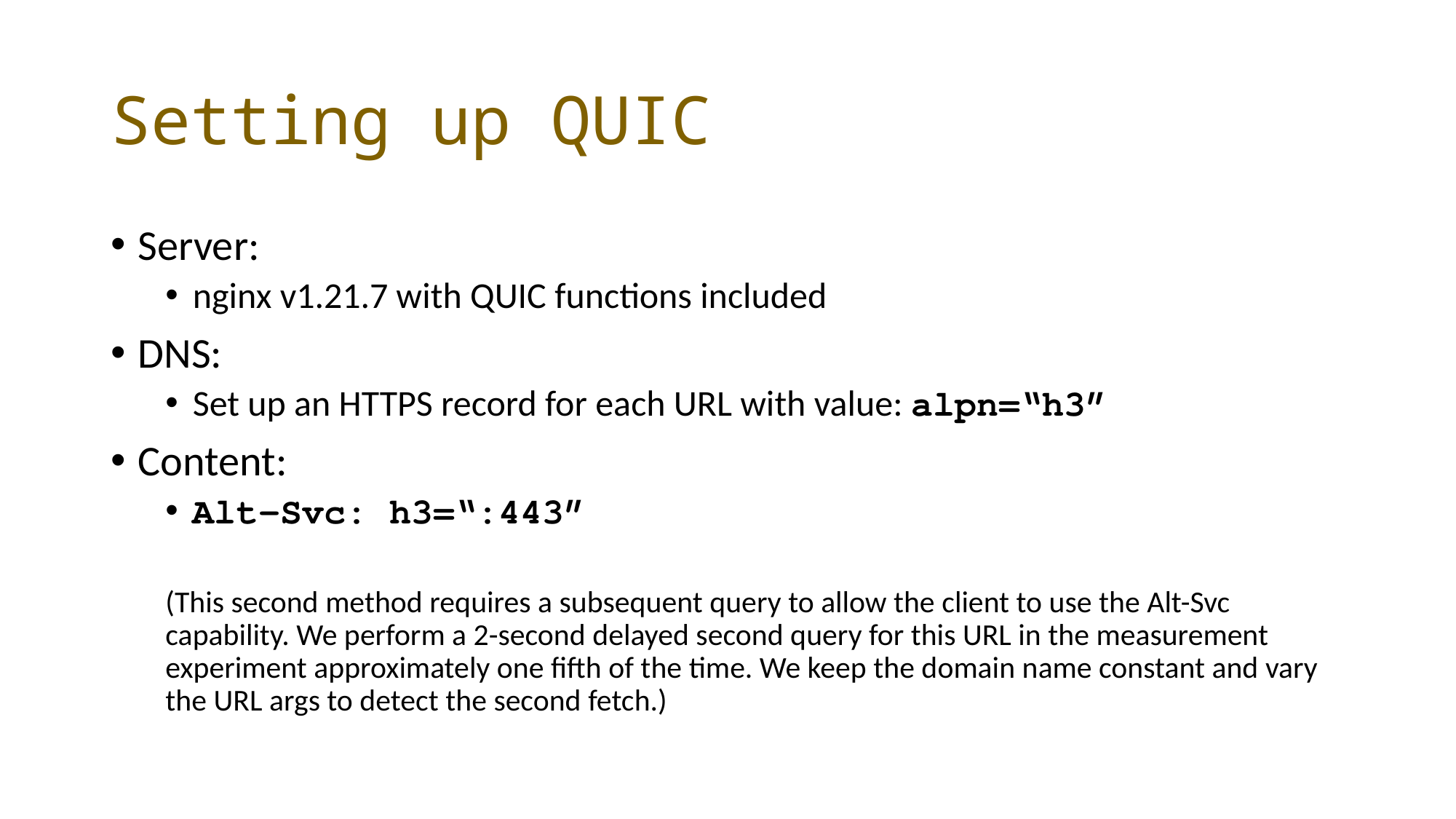

# Setting up QUIC
Server:
nginx v1.21.7 with QUIC functions included
DNS:
Set up an HTTPS record for each URL with value: alpn=“h3”
Content:
Alt-Svc: h3=“:443”

(This second method requires a subsequent query to allow the client to use the Alt-Svc capability. We perform a 2-second delayed second query for this URL in the measurement experiment approximately one fifth of the time. We keep the domain name constant and vary the URL args to detect the second fetch.)